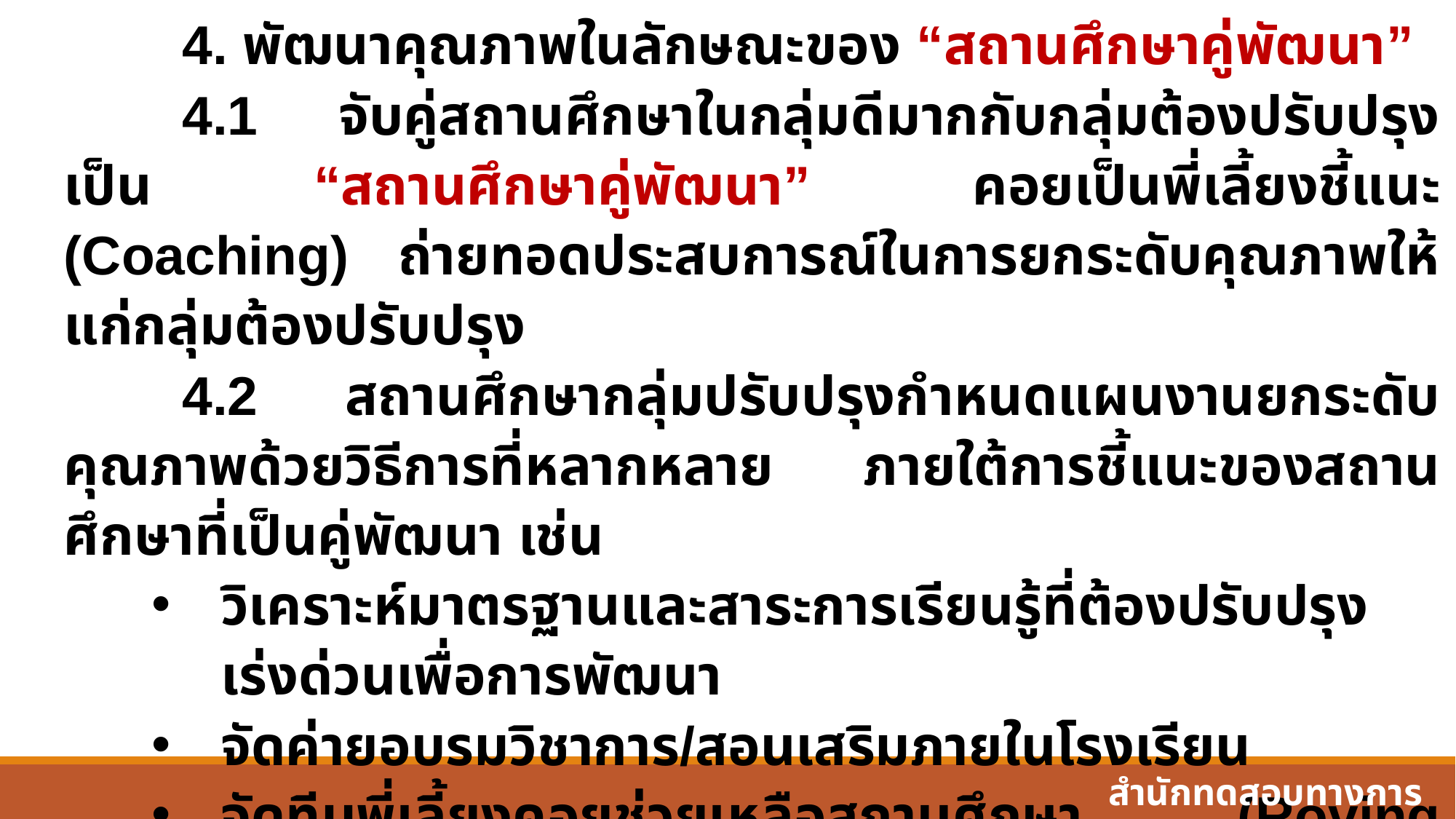

4. พัฒนาคุณภาพในลักษณะของ “สถานศึกษาคู่พัฒนา”
4.1 จับคู่สถานศึกษาในกลุ่มดีมากกับกลุ่มต้องปรับปรุงเป็น “สถานศึกษาคู่พัฒนา” คอยเป็นพี่เลี้ยงชี้แนะ (Coaching) ถ่ายทอดประสบการณ์ในการยกระดับคุณภาพให้แก่กลุ่มต้องปรับปรุง
4.2 สถานศึกษากลุ่มปรับปรุงกำหนดแผนงานยกระดับคุณภาพด้วยวิธีการที่หลากหลาย ภายใต้การชี้แนะของสถานศึกษาที่เป็นคู่พัฒนา เช่น
วิเคราะห์มาตรฐานและสาระการเรียนรู้ที่ต้องปรับปรุงเร่งด่วนเพื่อการพัฒนา
จัดค่ายอบรมวิชาการ/สอนเสริมภายในโรงเรียน
จัดทีมพี่เลี้ยงคอยช่วยเหลือสถานศึกษา (Roving Team)
		เป็นต้น
สำนักทดสอบทางการศึกษา สพฐ.